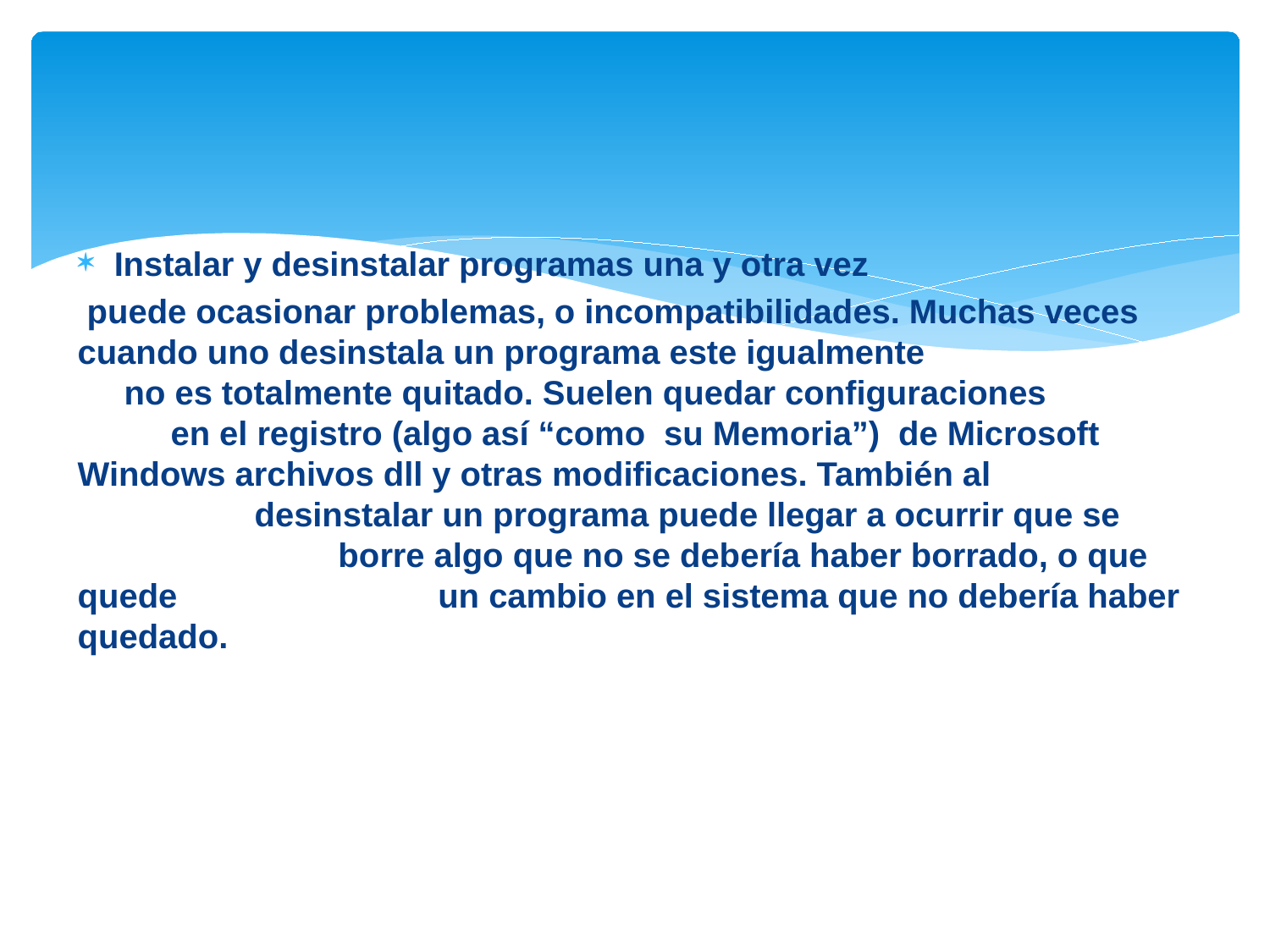

Instalar y desinstalar programas una y otra vez
 puede ocasionar problemas, o incompatibilidades. Muchas veces cuando uno desinstala un programa este igualmente                                  no es totalmente quitado. Suelen quedar configuraciones                          en el registro (algo así “como  su Memoria”)  de Microsoft Windows archivos dll y otras modificaciones. También al                                         desinstalar un programa puede llegar a ocurrir que se                                    borre algo que no se debería haber borrado, o que quede                            un cambio en el sistema que no debería haber quedado.